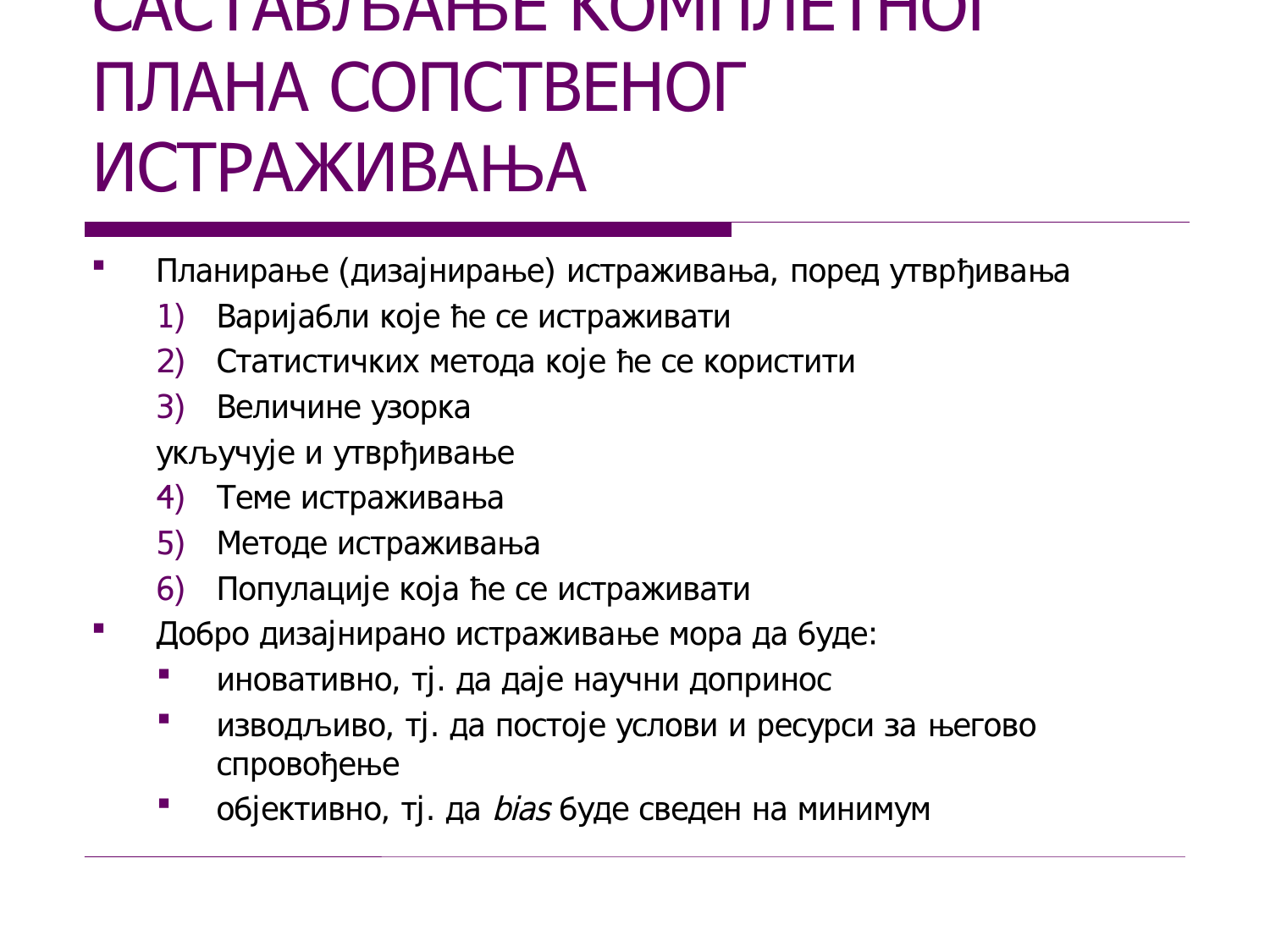

# САСТАВЉАЊЕ КОМПЛЕТНОГ ПЛАНА СОПСТВЕНОГ ИСТРАЖИВАЊА
Планирање (дизајнирање) истраживања, поред утврђивања
Варијабли које ће се истраживати
Статистичких метода које ће се користити
Величине узорка
	укључује и утврђивање
Теме истраживања
Методе истраживања
Популације која ће се истраживати
Добро дизајнирано истраживање мора да буде:
иновативно, тј. да даје научни допринос
изводљиво, тј. да постоје услови и ресурси за његово спровођење
објективно, тј. да bias буде сведен на минимум